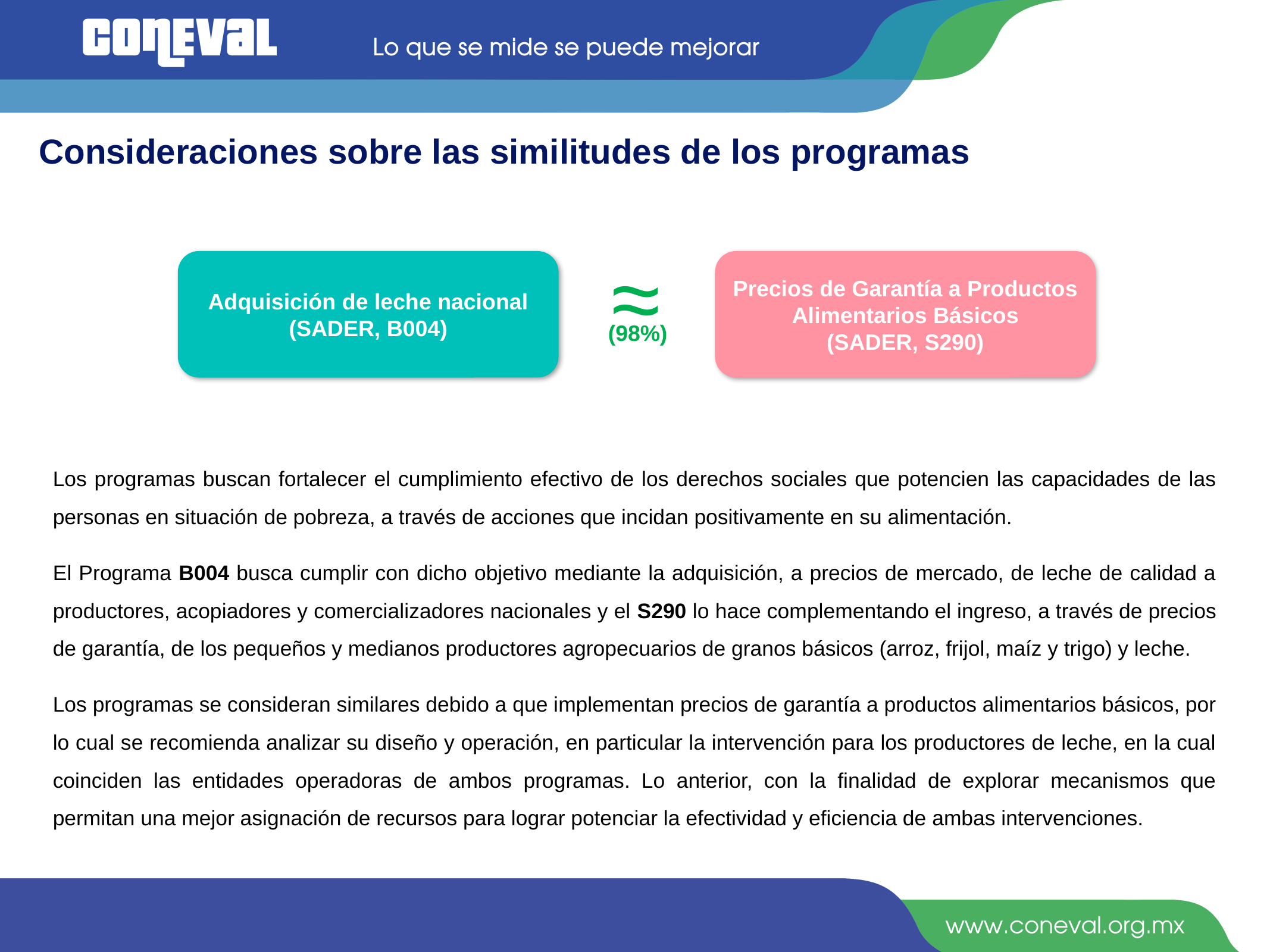

Consideraciones sobre las similitudes de los programas

≈
Adquisición de leche nacional
(SADER, B004)
Precios de Garantía a Productos Alimentarios Básicos
(SADER, S290)
(98%)
Los programas buscan fortalecer el cumplimiento efectivo de los derechos sociales que potencien las capacidades de las personas en situación de pobreza, a través de acciones que incidan positivamente en su alimentación.

El Programa B004 busca cumplir con dicho objetivo mediante la adquisición, a precios de mercado, de leche de calidad a productores, acopiadores y comercializadores nacionales y el S290 lo hace complementando el ingreso, a través de precios de garantía, de los pequeños y medianos productores agropecuarios de granos básicos (arroz, frijol, maíz y trigo) y leche.

Los programas se consideran similares debido a que implementan precios de garantía a productos alimentarios básicos, por lo cual se recomienda analizar su diseño y operación, en particular la intervención para los productores de leche, en la cual coinciden las entidades operadoras de ambos programas. Lo anterior, con la finalidad de explorar mecanismos que permitan una mejor asignación de recursos para lograr potenciar la efectividad y eficiencia de ambas intervenciones.